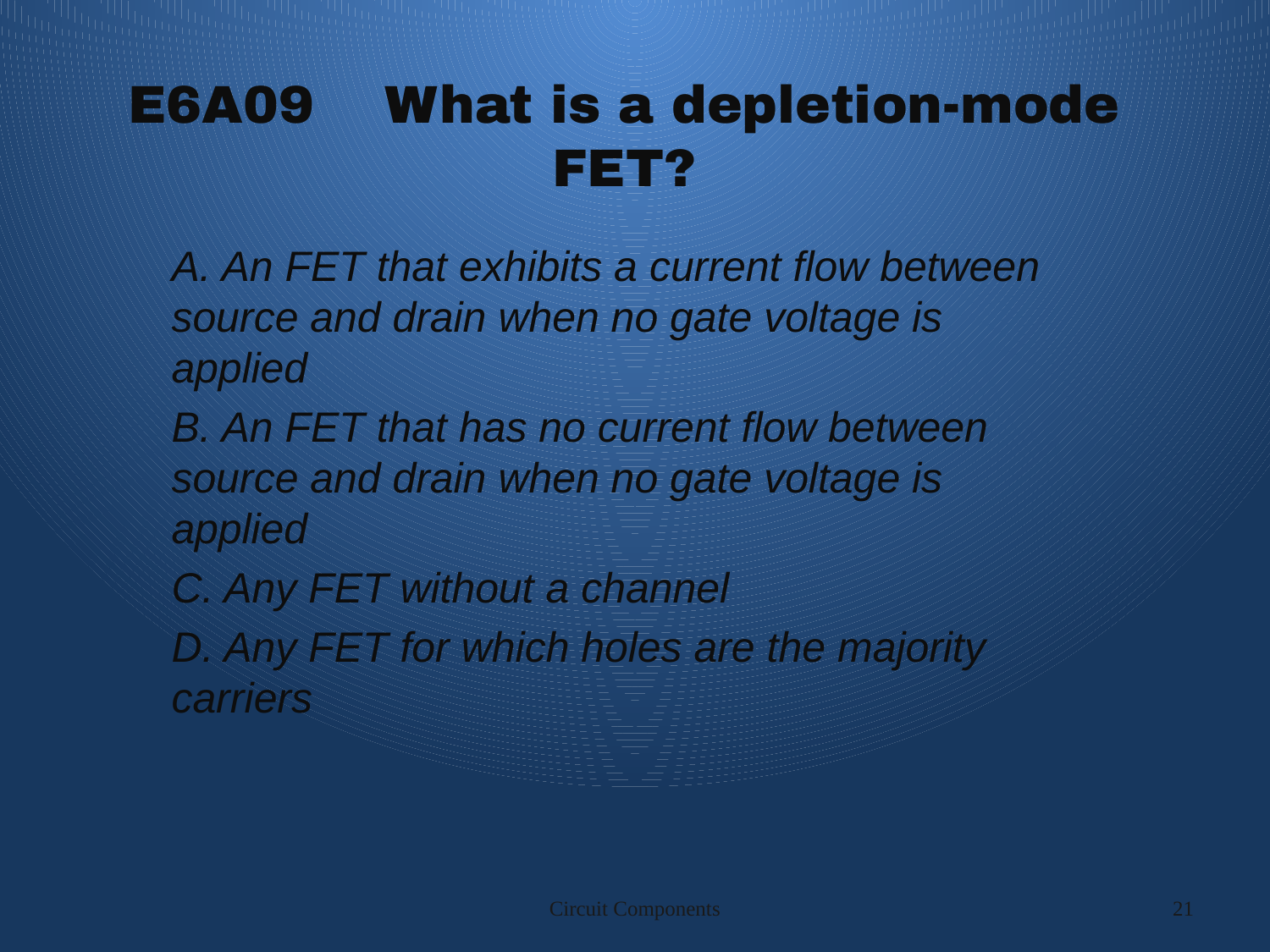

# E6A09    What is a depletion-mode FET?
A. An FET that exhibits a current flow between source and drain when no gate voltage is applied
B. An FET that has no current flow between source and drain when no gate voltage is applied
C. Any FET without a channel
D. Any FET for which holes are the majority carriers
Circuit Components
21